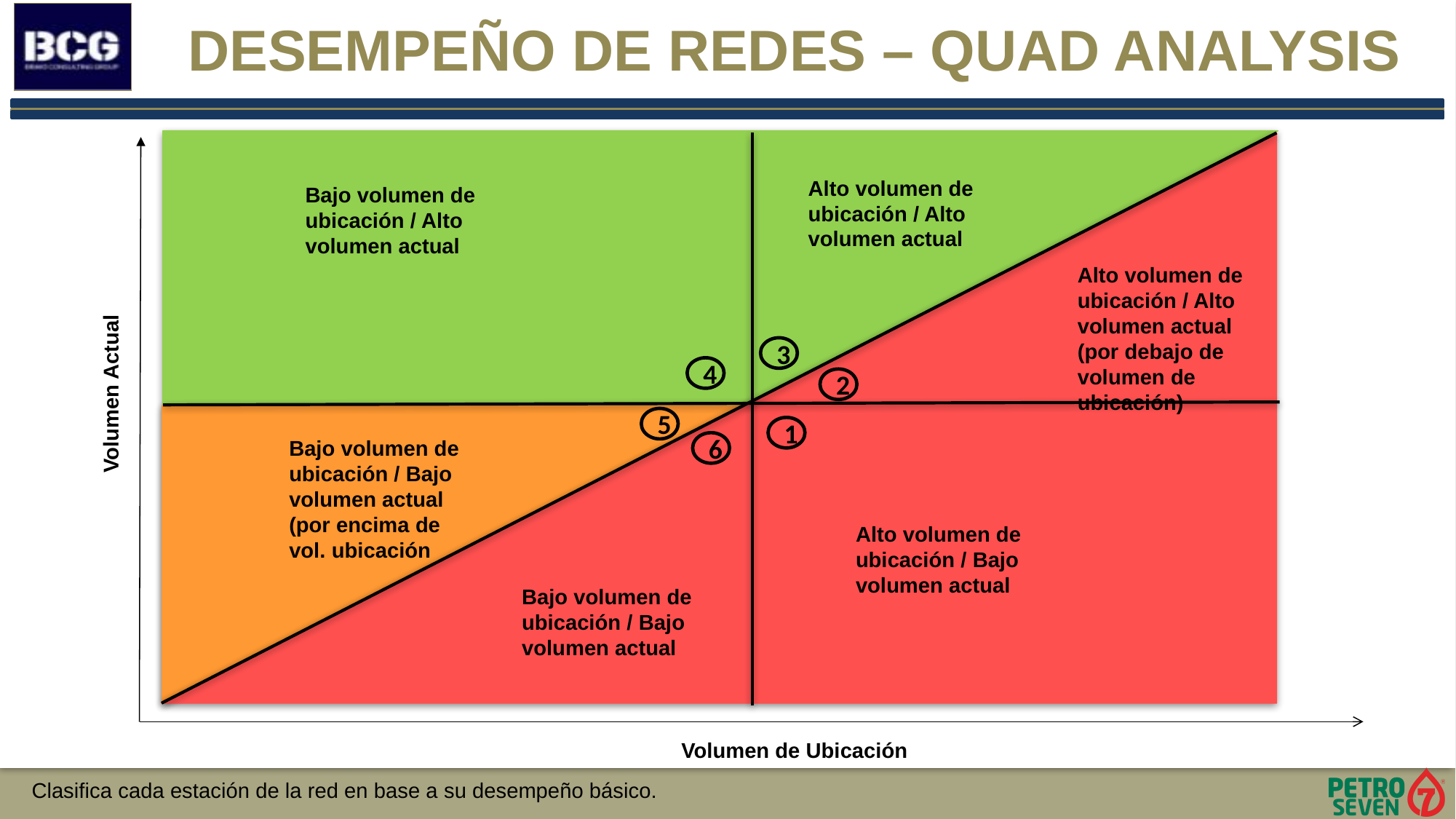

# Desempeño de redes – quad analysis

Alto volumen de ubicación / Alto volumen actual
Bajo volumen de ubicación / Alto volumen actual
Alto volumen de ubicación / Alto volumen actual (por debajo de volumen de ubicación)
Volumen Actual
3
4
2

5
1
Bajo volumen de ubicación / Bajo volumen actual (por encima de vol. ubicación
6
Alto volumen de ubicación / Bajo volumen actual
Bajo volumen de ubicación / Bajo volumen actual
Volumen de Ubicación
Clasifica cada estación de la red en base a su desempeño básico.